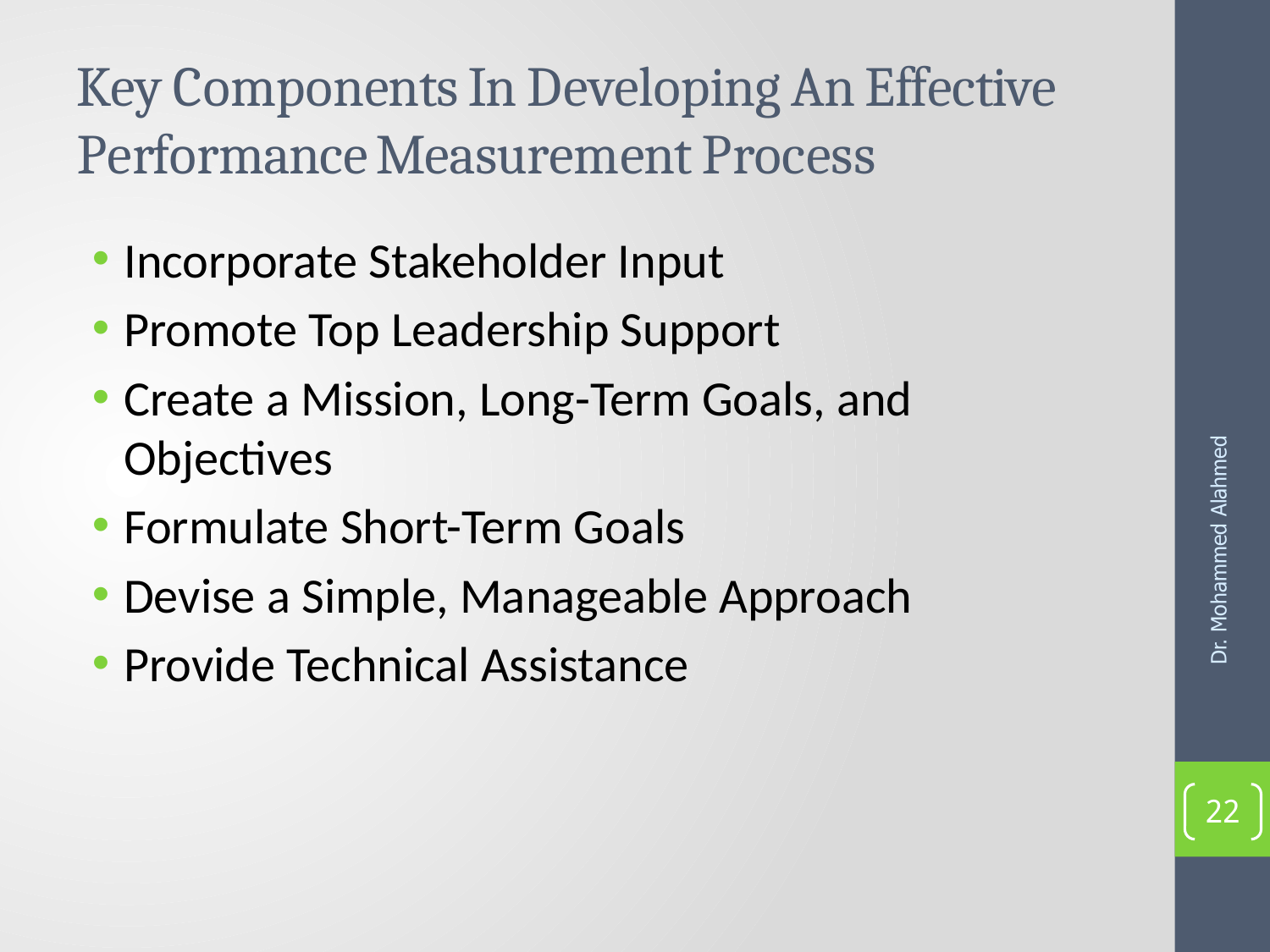

# Key Components In Developing An Effective Performance Measurement Process
Incorporate Stakeholder Input
Promote Top Leadership Support
Create a Mission, Long-Term Goals, and Objectives
Formulate Short-Term Goals
Devise a Simple, Manageable Approach
Provide Technical Assistance
Dr. Mohammed Alahmed
22